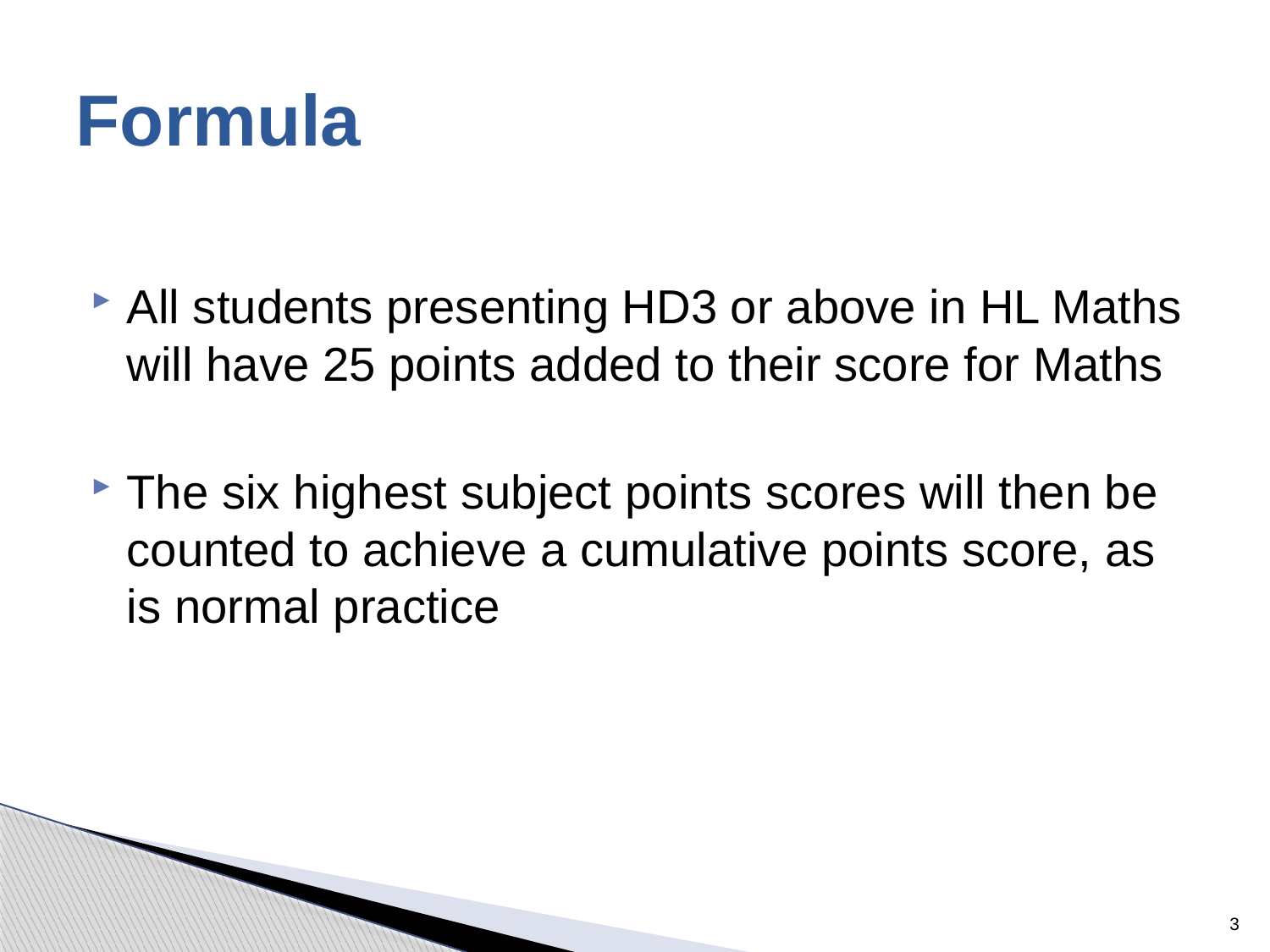

# Formula

All students presenting HD3 or above in HL Maths will have 25 points added to their score for Maths

The six highest subject points scores will then be counted to achieve a cumulative points score, as is normal practice

3